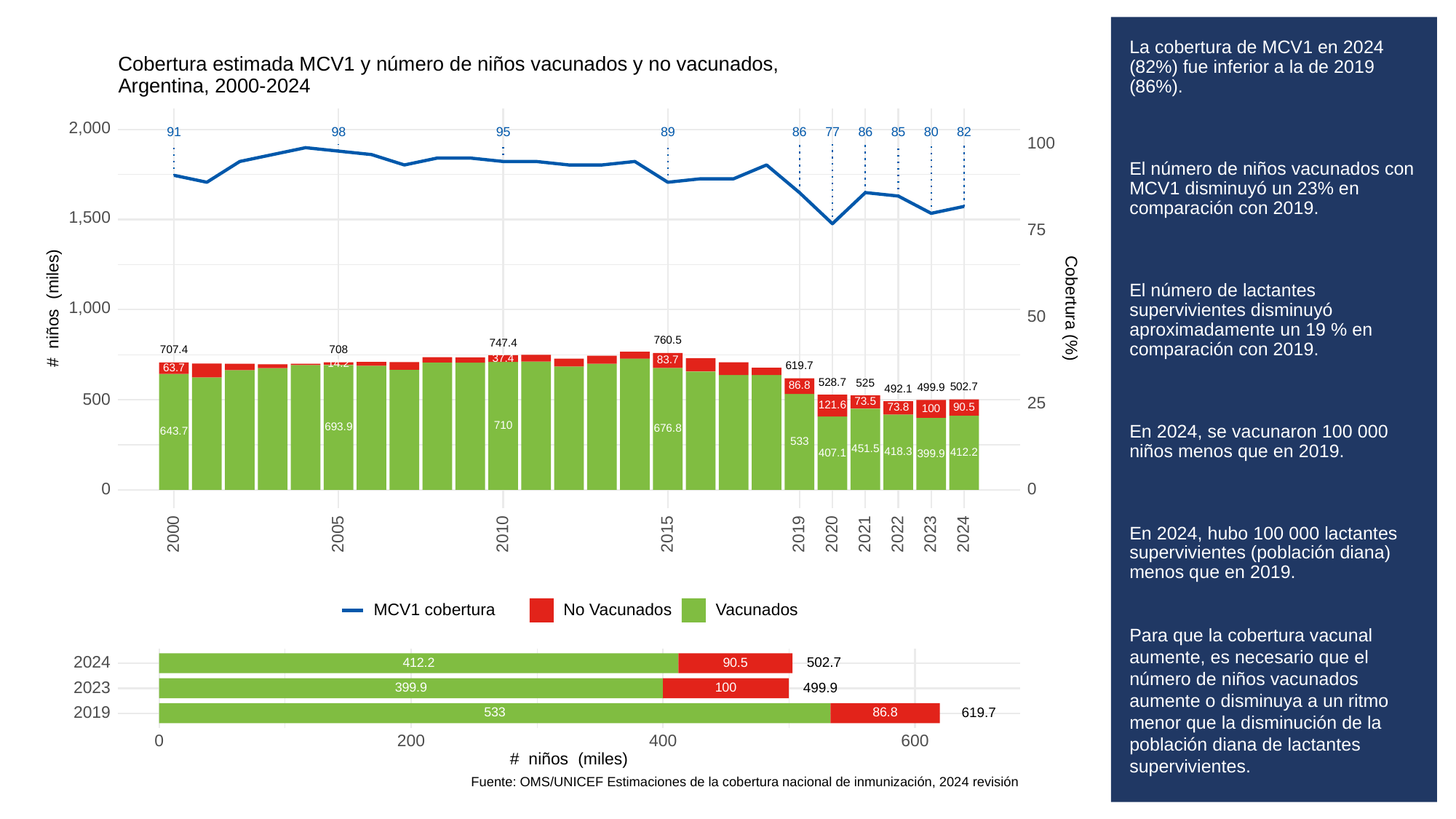

# La cobertura de MCV1 en 2024 (82%) fue inferior a la de 2019 (86%).

El número de niños vacunados con MCV1 disminuyó un 23% en comparación con 2019.

El número de lactantes supervivientes disminuyó aproximadamente un 19 % en comparación con 2019.

En 2024, se vacunaron 100 000 niños menos que en 2019.

En 2024, hubo 100 000 lactantes supervivientes (población diana) menos que en 2019.

Para que la cobertura vacunal aumente, es necesario que el número de niños vacunados aumente o disminuya a un ritmo menor que la disminución de la población diana de lactantes supervivientes.

Cobertura estimada MCV1 y número de niños vacunados y no vacunados,
Argentina, 2000-2024

2,000
91
98
95
89
86
86
85
80
82
77

100

1,500

75

#  niños  (miles)
Cobertura (%)
1,000

50
760.5
747.4
708
707.4

37.4

83.7

14.2

619.7

63.7

528.7
525
86.8
502.7
499.9
492.1
500

25
73.5

121.6
90.5
73.8
100

710
693.9
676.8
643.7
533

451.5
418.3
412.2
407.1
399.9
0
0

2023
2000
2005
2010
2015
2019
2020
2021
2022
2024

MCV1 cobertura
No Vacunados
Vacunados

2024
502.7
90.5
412.2

2023
499.9
399.9
100

2019
619.7
533
86.8

0
200
400
600
#  niños  (miles)
Fuente: OMS/UNICEF Estimaciones de la cobertura nacional de inmunización, 2024 revisión